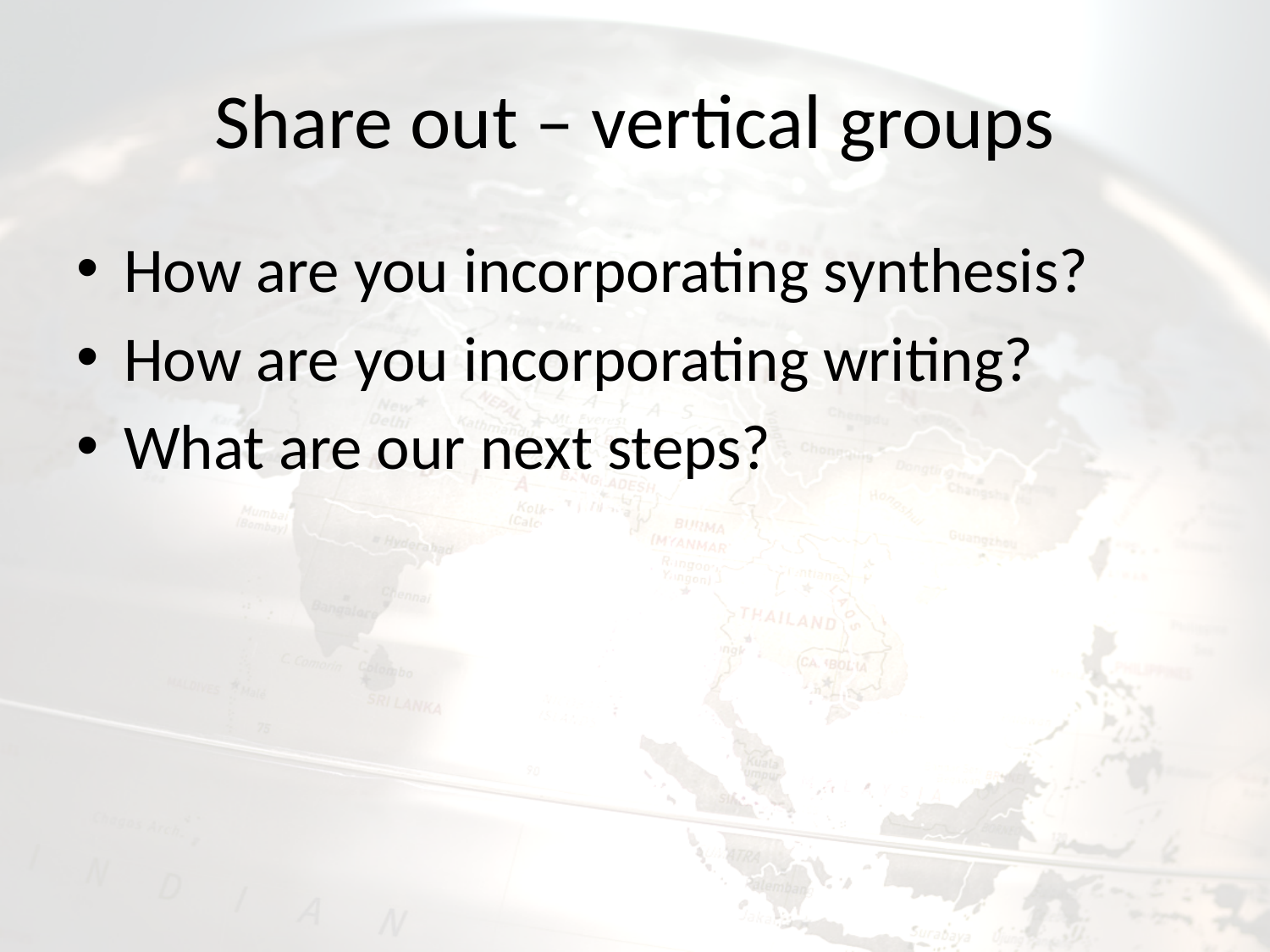

# Share out – vertical groups
How are you incorporating synthesis?
How are you incorporating writing?
What are our next steps?